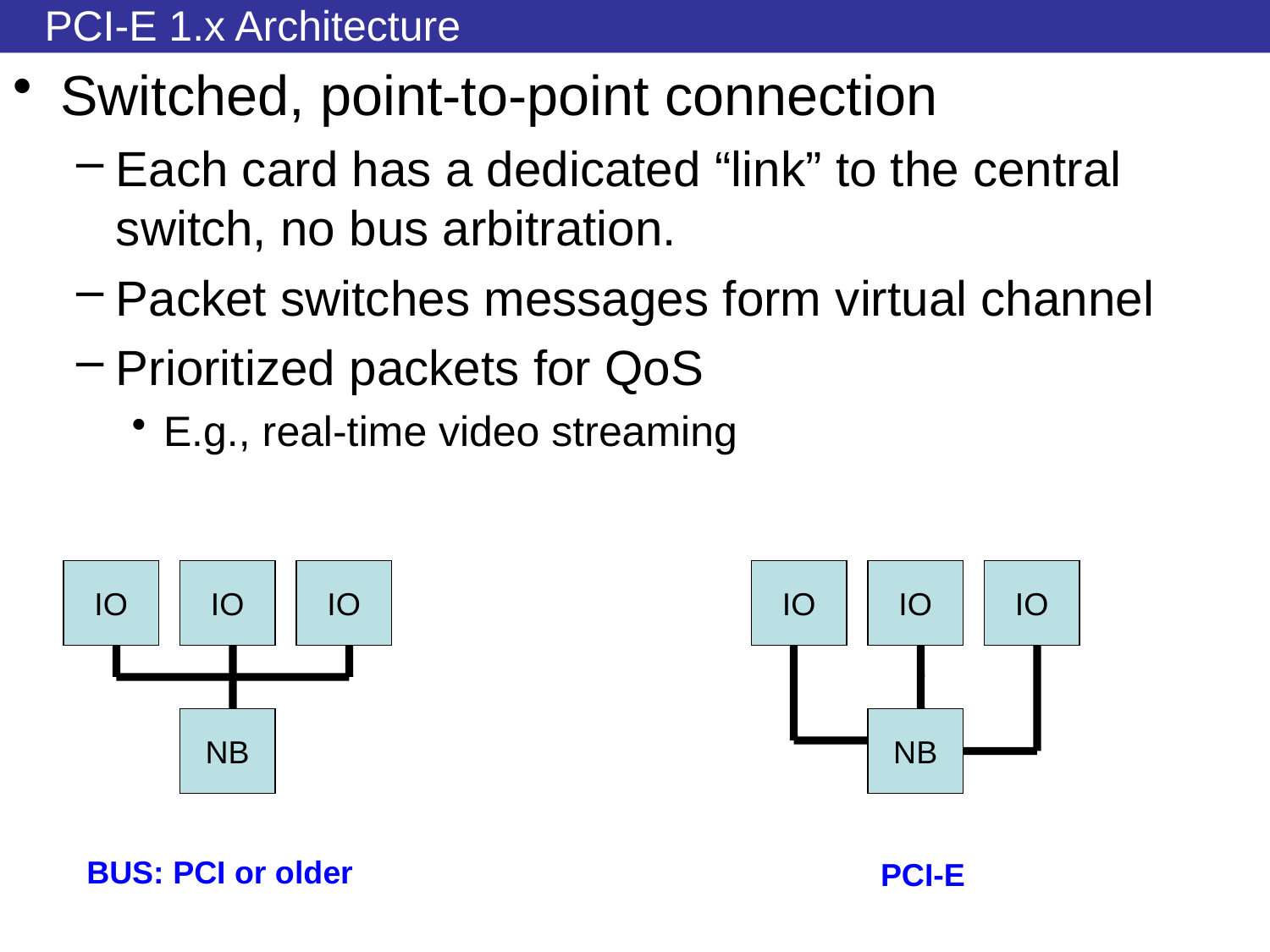

# PCI-E 1.x Architecture
Switched, point-to-point connection
Each card has a dedicated “link” to the central switch, no bus arbitration.
Packet switches messages form virtual channel
Prioritized packets for QoS
E.g., real-time video streaming
IO
IO
IO
IO
IO
IO

NB
NB

BUS: PCI or older
PCI-E